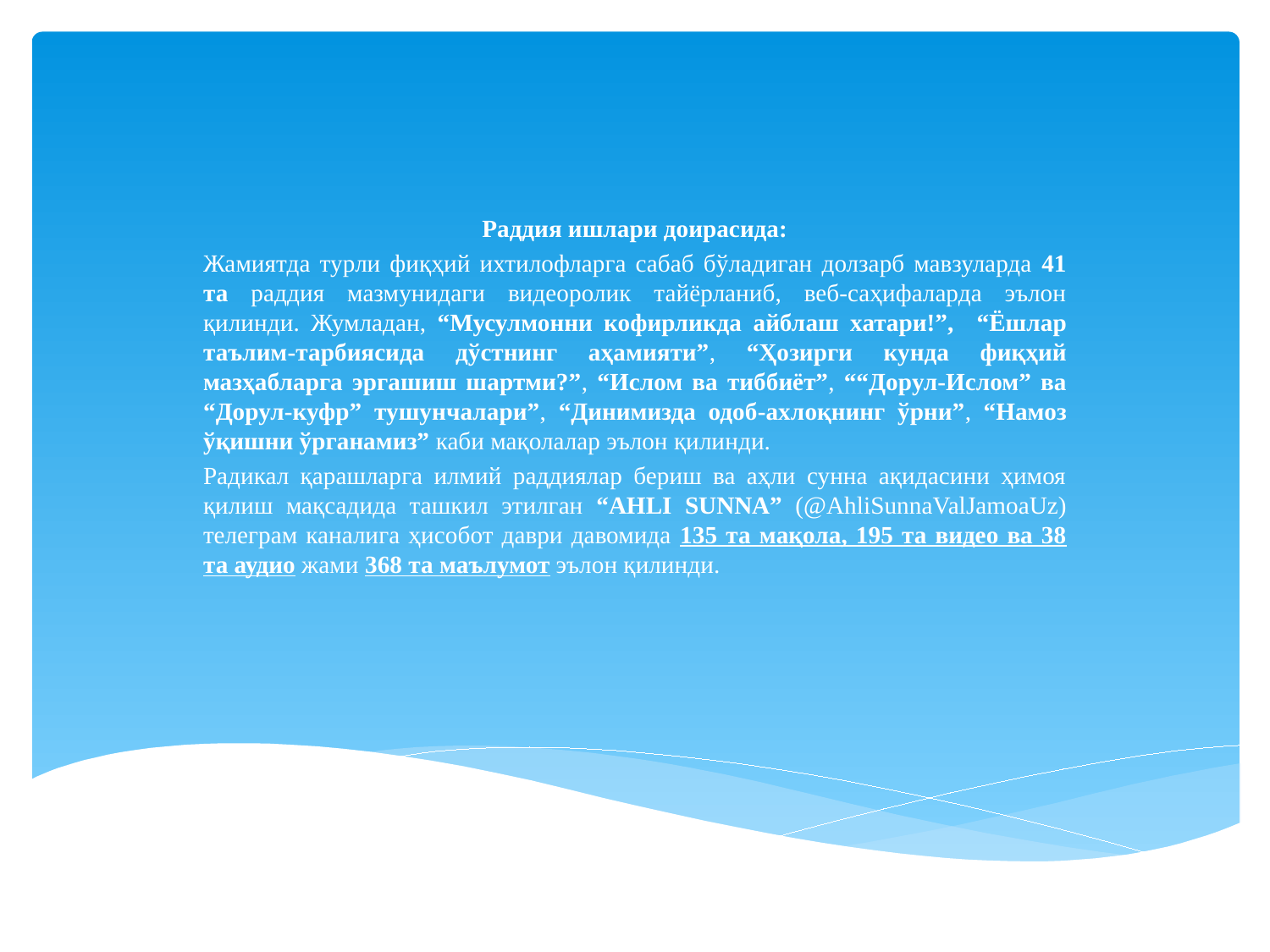

Раддия ишлари доирасида:
Жамиятда турли фиқҳий ихтилофларга сабаб бўладиган долзарб мавзуларда 41 та раддия мазмунидаги видеоролик тайёрланиб, веб-саҳифаларда эълон қилинди. Жумладан, “Мусулмонни кофирликда айблаш хатари!”,  “Ёшлар таълим-тарбиясида дўстнинг аҳамияти”, “Ҳозирги кунда фиқҳий мазҳабларга эргашиш шартми?”, “Ислом ва тиббиёт”, ““Дорул-Ислом” ва “Дорул-куфр” тушунчалари”, “Динимизда одоб-ахлоқнинг ўрни”, “Намоз ўқишни ўрганамиз” каби мақолалар эълон қилинди.
Радикал қарашларга илмий раддиялар бериш ва аҳли сунна ақидасини ҳимоя қилиш мақсадида ташкил этилган “AHLI SUNNA” (@AhliSunnaValJamoaUz) телеграм каналига ҳисобот даври давомида 135 та мақола, 195 та видео ва 38 та аудио жами 368 та маълумот эълон қилинди.